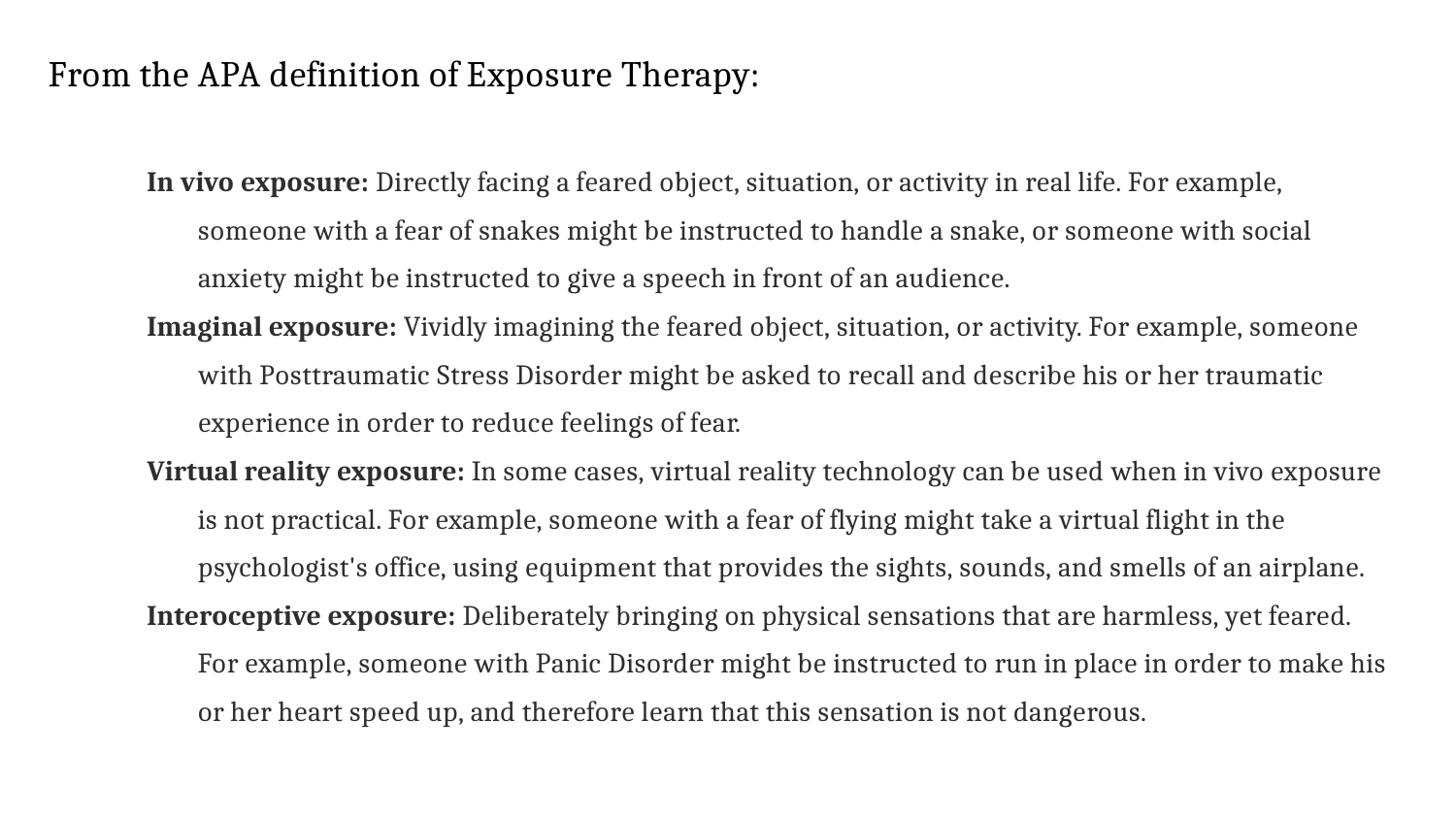

From the APA definition of Exposure Therapy:
In vivo exposure: Directly facing a feared object, situation, or activity in real life. For example, someone with a fear of snakes might be instructed to handle a snake, or someone with social anxiety might be instructed to give a speech in front of an audience.
Imaginal exposure: Vividly imagining the feared object, situation, or activity. For example, someone with Posttraumatic Stress Disorder might be asked to recall and describe his or her traumatic experience in order to reduce feelings of fear.
Virtual reality exposure: In some cases, virtual reality technology can be used when in vivo exposure is not practical. For example, someone with a fear of flying might take a virtual flight in the psychologist's office, using equipment that provides the sights, sounds, and smells of an airplane.
Interoceptive exposure: Deliberately bringing on physical sensations that are harmless, yet feared. For example, someone with Panic Disorder might be instructed to run in place in order to make his or her heart speed up, and therefore learn that this sensation is not dangerous.